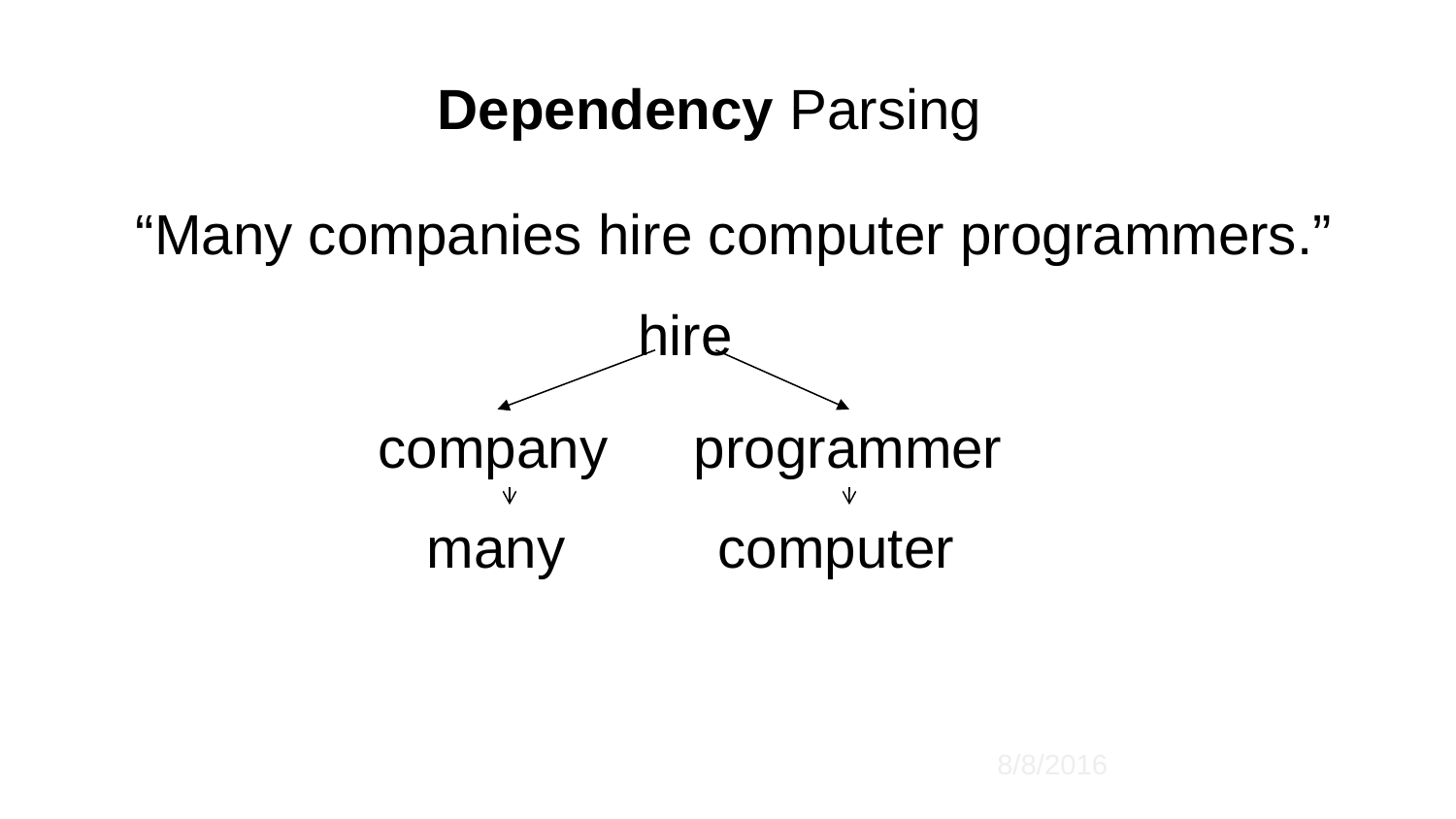

# Dependency Parsing
“Many companies hire computer programmers.”
hire

company
programmer

many
computer
8/8/2016
13